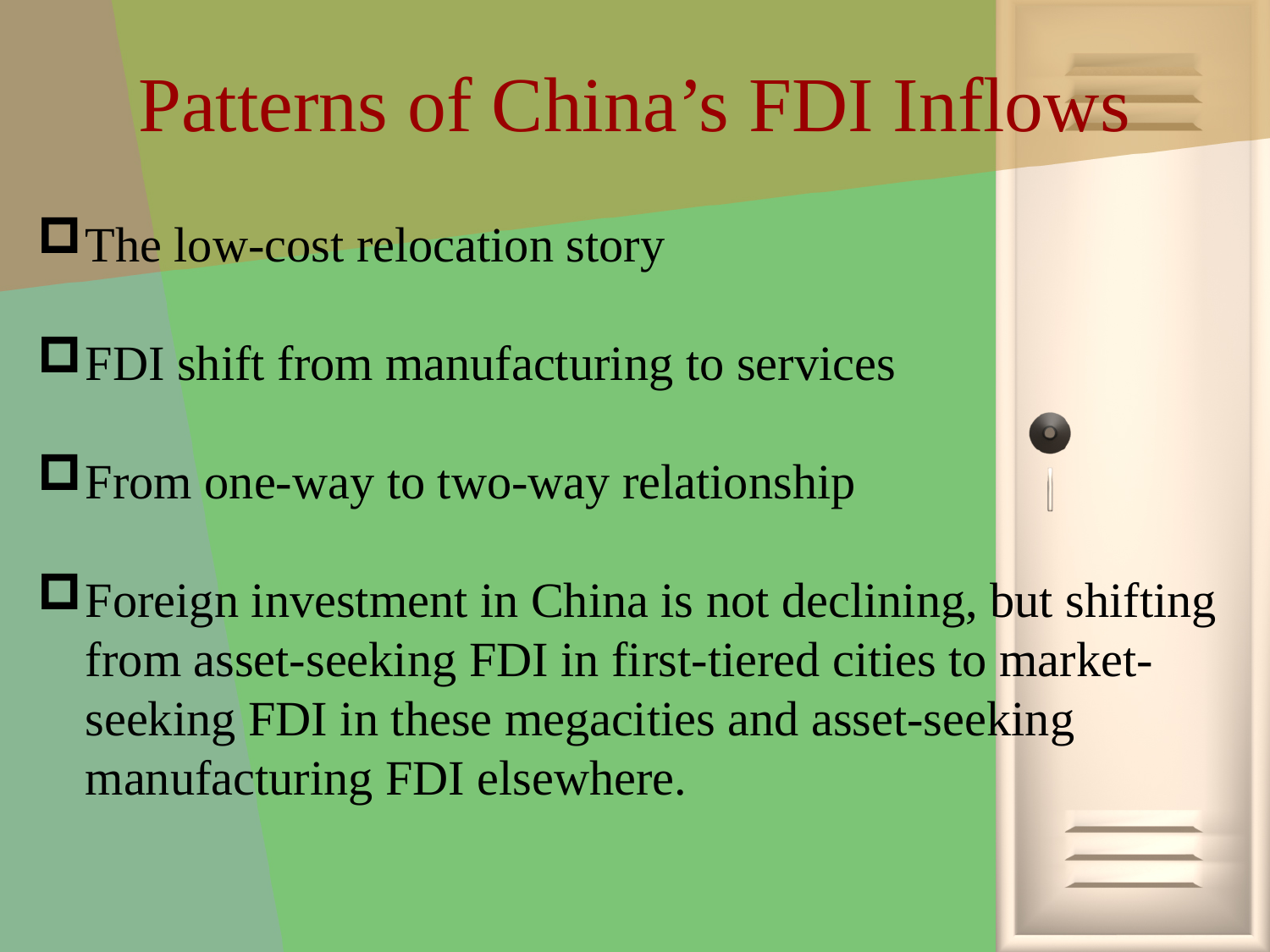

# Patterns of China’s FDI Inflows
The low-cost relocation story

FDI shift from manufacturing to services

From one-way to two-way relationship

Foreign investment in China is not declining, but shifting from asset-seeking FDI in first-tiered cities to market-seeking FDI in these megacities and asset-seeking manufacturing FDI elsewhere.